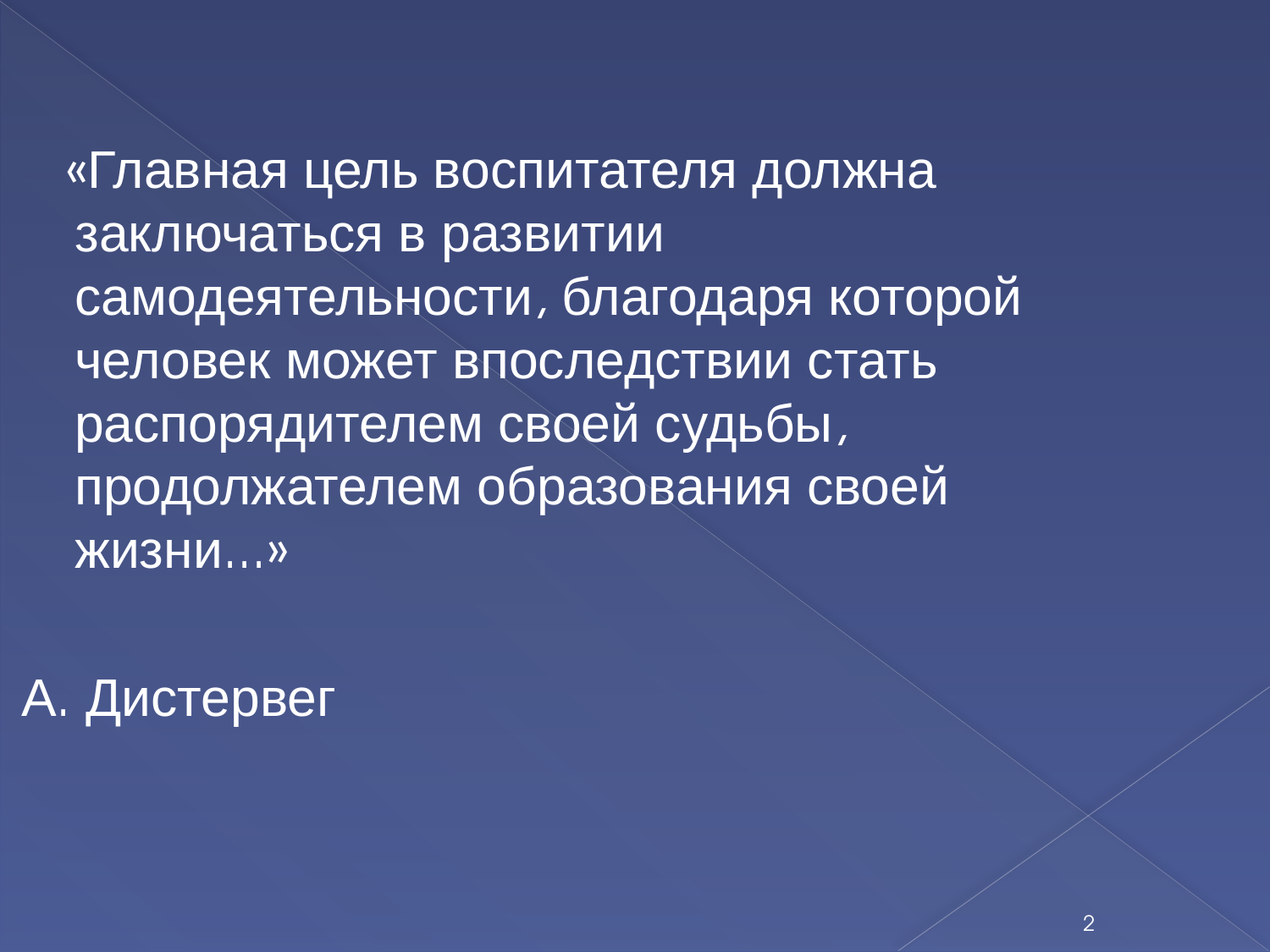

«Главная цель воспитателя должна заключаться в развитии самодеятельности, благодаря которой человек может впоследствии стать распорядителем своей судьбы, продолжателем образования своей жизни...»

А. Дистервег
2